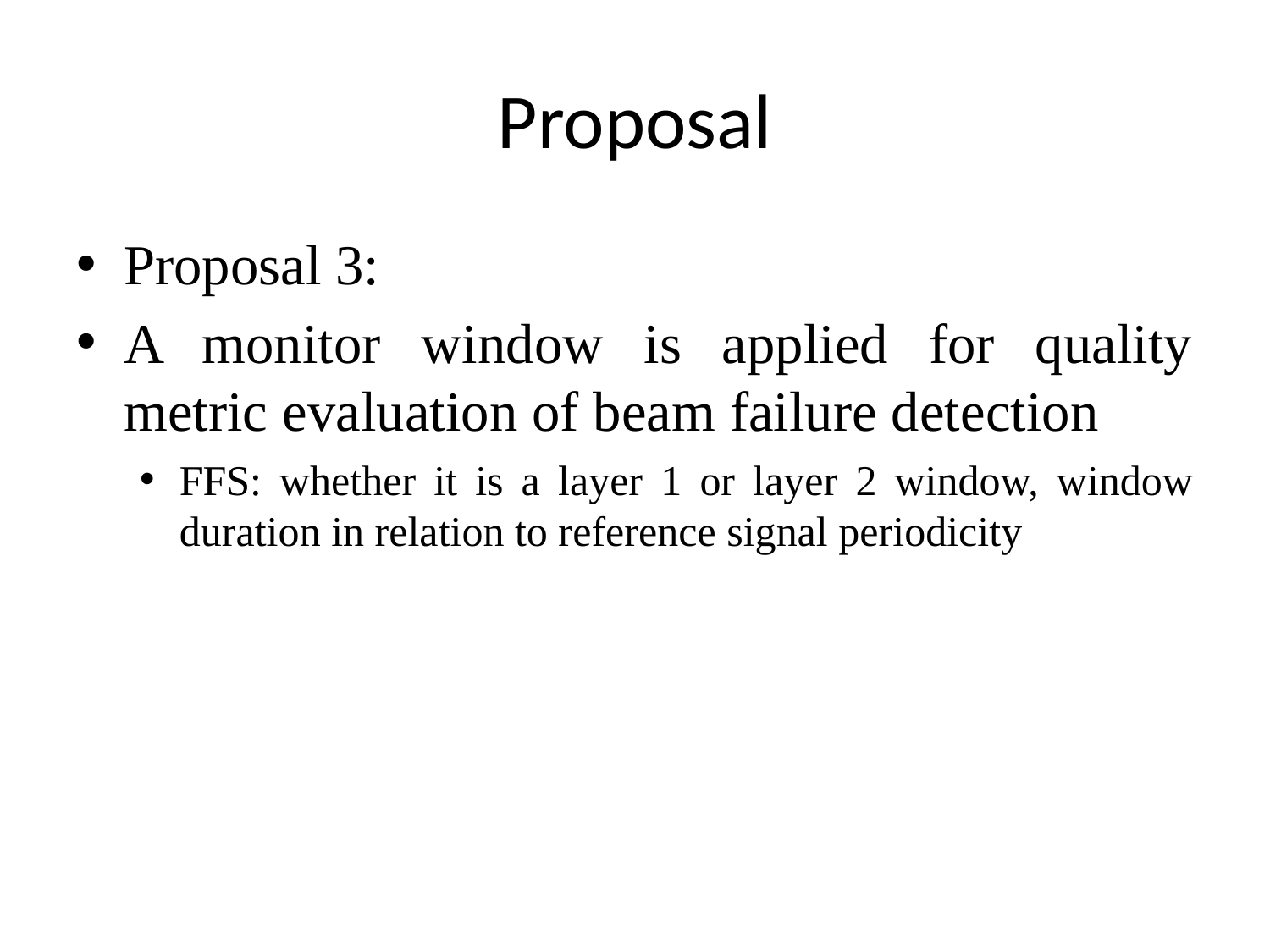

# Proposal
Proposal 3:
A monitor window is applied for quality metric evaluation of beam failure detection
FFS: whether it is a layer 1 or layer 2 window, window duration in relation to reference signal periodicity